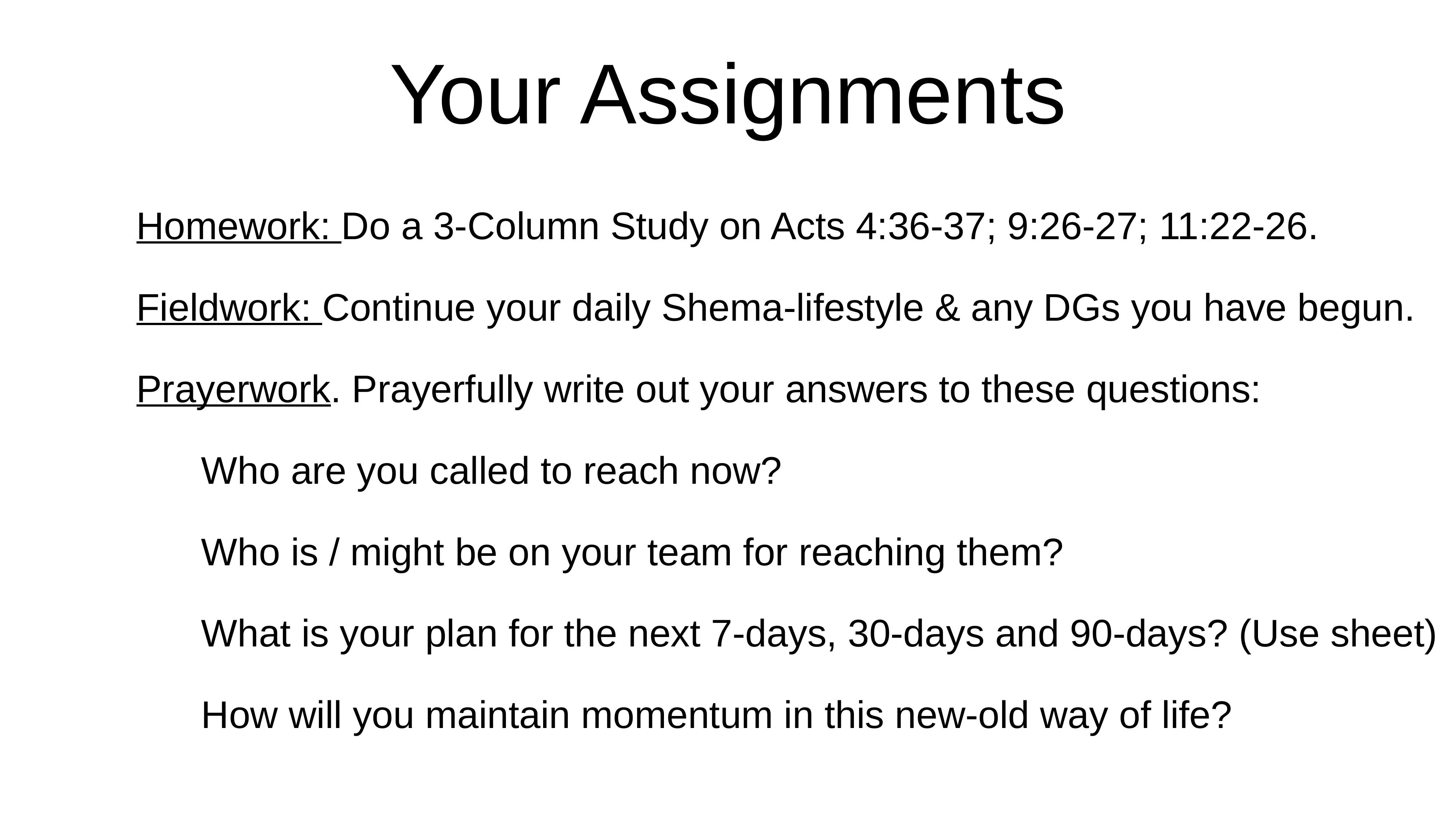

# Your Assignments
Homework: Do a 3-Column Study on Acts 4:36-37; 9:26-27; 11:22-26.
Fieldwork: Continue your daily Shema-lifestyle & any DGs you have begun.
Prayerwork. Prayerfully write out your answers to these questions:
Who are you called to reach now?
Who is / might be on your team for reaching them?
What is your plan for the next 7-days, 30-days and 90-days? (Use sheet)
How will you maintain momentum in this new-old way of life?